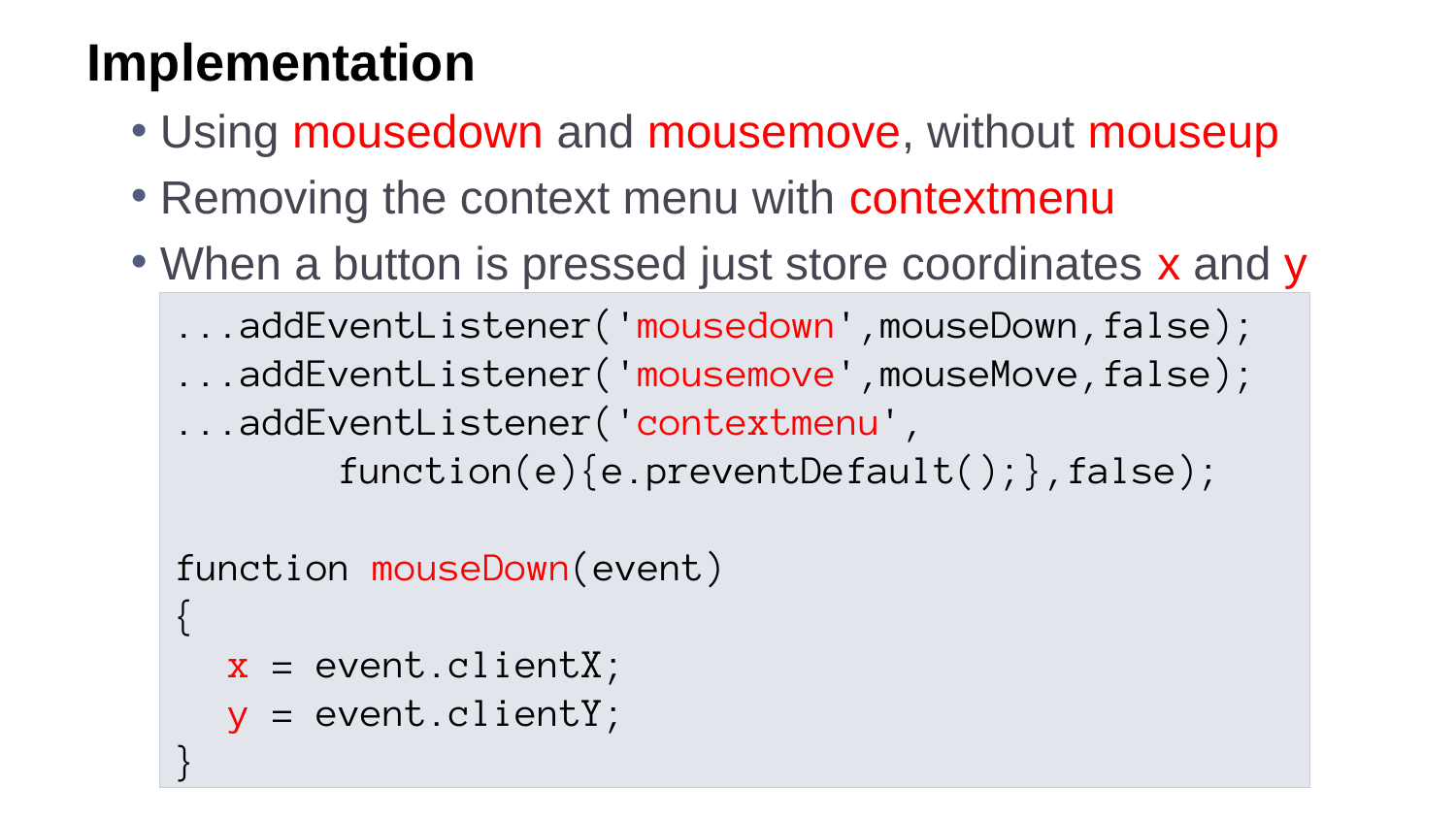

Implementation
Using mousedown and mousemove, without mouseup
Removing the context menu with contextmenu
When a button is pressed just store coordinates x and y

...addEventListener('mousedown',mouseDown,false);
...addEventListener('mousemove',mouseMove,false);
...addEventListener('contextmenu',
			function(e){e.preventDefault();},false);

function mouseDown(event)
{
	x = event.clientX;
	y = event.clientY;
}